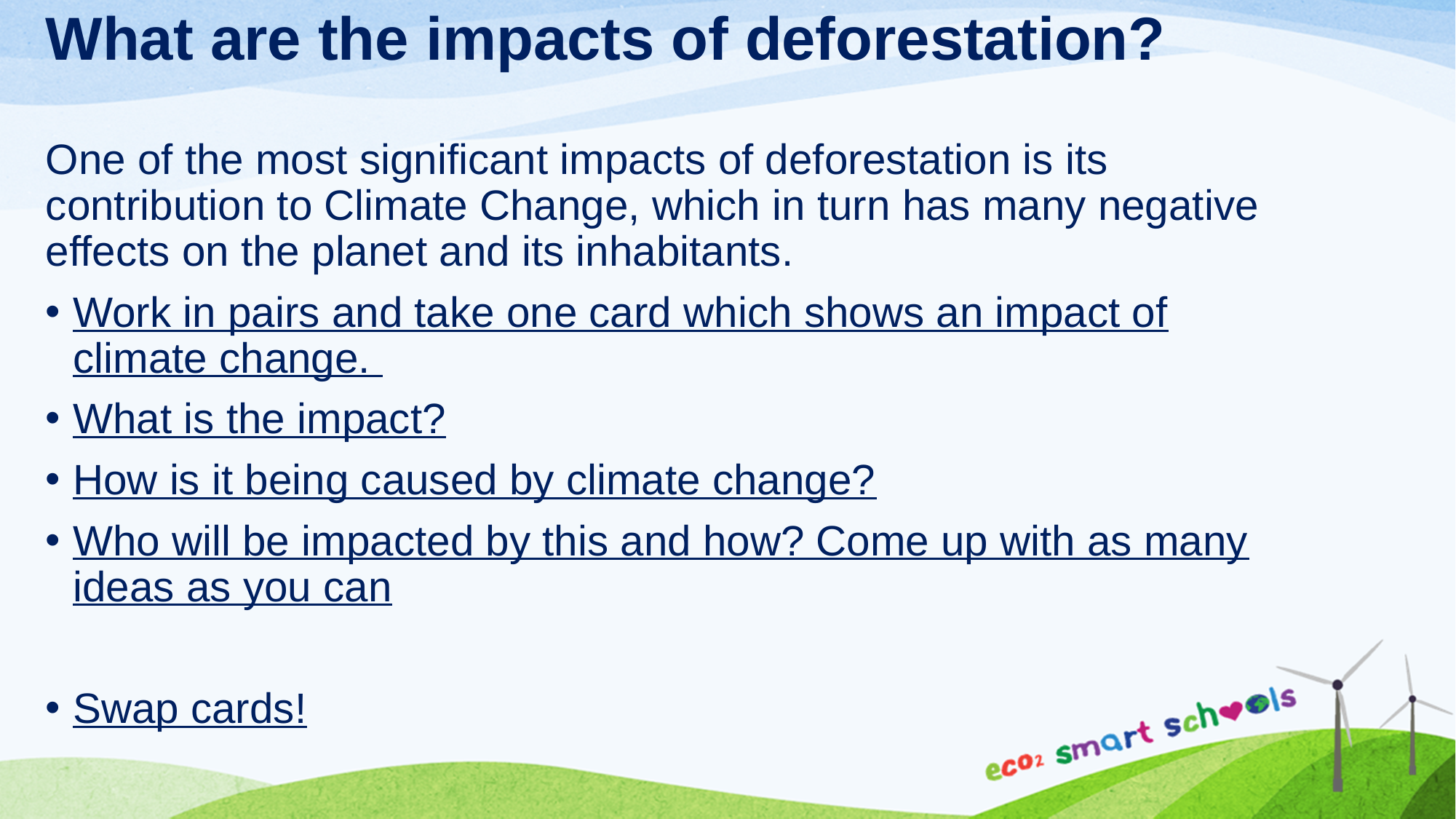

What are the impacts of deforestation?
One of the most significant impacts of deforestation is its contribution to Climate Change, which in turn has many negative effects on the planet and its inhabitants.
Work in pairs and take one card which shows an impact of climate change.
What is the impact?
How is it being caused by climate change?
Who will be impacted by this and how? Come up with as many ideas as you can

Swap cards!